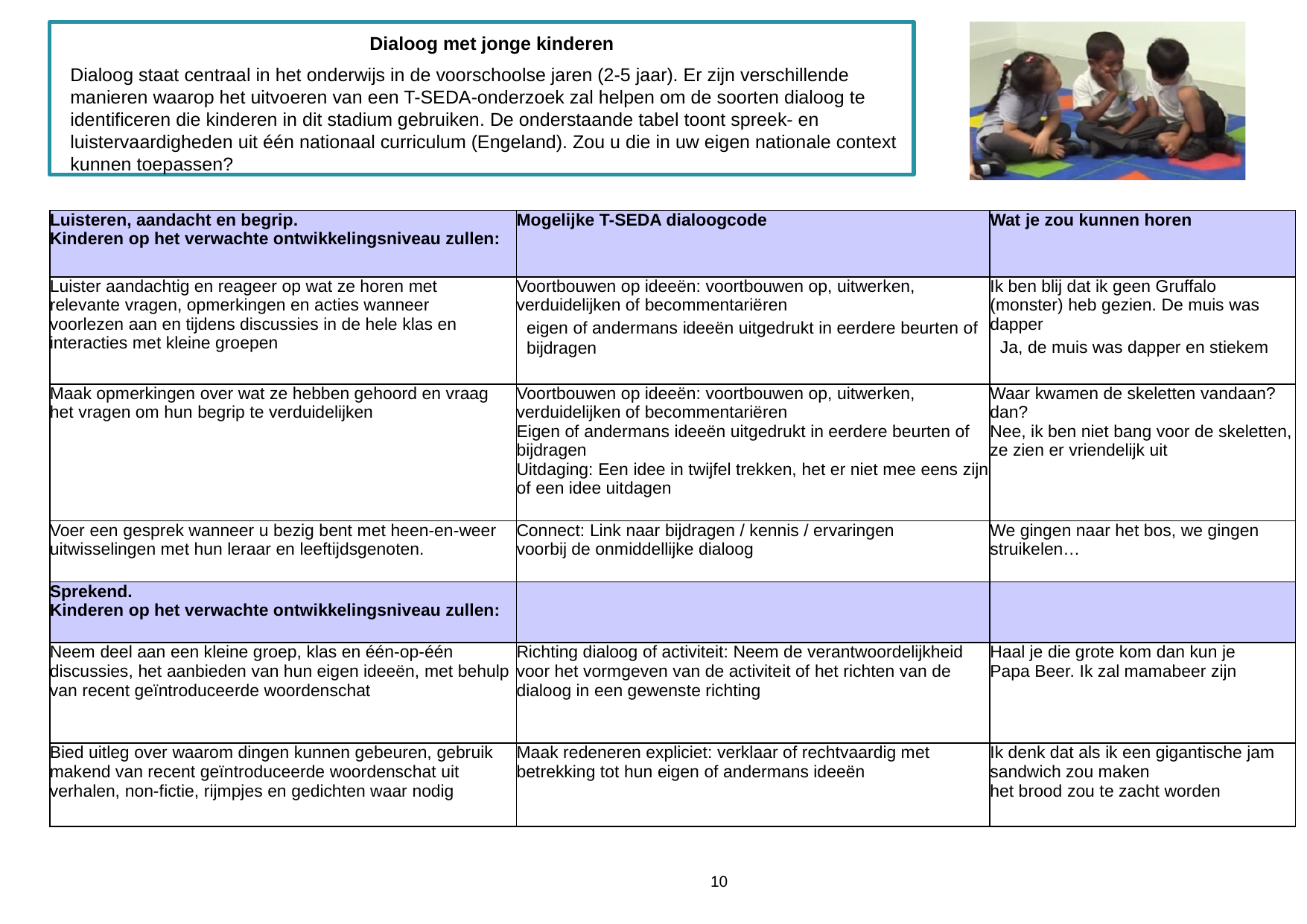

Dialoog met jonge kinderen
Dialoog staat centraal in het onderwijs in de voorschoolse jaren (2-5 jaar). Er zijn verschillende manieren waarop het uitvoeren van een T-SEDA-onderzoek zal helpen om de soorten dialoog te identificeren die kinderen in dit stadium gebruiken. De onderstaande tabel toont spreek- en luistervaardigheden uit één nationaal curriculum (Engeland). Zou u die in uw eigen nationale context kunnen toepassen?

| Luisteren, aandacht en begrip. Kinderen op het verwachte ontwikkelingsniveau zullen: | Mogelijke T-SEDA dialoogcode | Wat je zou kunnen horen |
| --- | --- | --- |
| Luister aandachtig en reageer op wat ze horen met relevante vragen, opmerkingen en acties wanneer voorlezen aan en tijdens discussies in de hele klas en interacties met kleine groepen | Voortbouwen op ideeën: voortbouwen op, uitwerken, verduidelijken of becommentariëren eigen of andermans ideeën uitgedrukt in eerdere beurten of bijdragen | Ik ben blij dat ik geen Gruffalo (monster) heb gezien. De muis was dapper Ja, de muis was dapper en stiekem |
| Maak opmerkingen over wat ze hebben gehoord en vraag het vragen om hun begrip te verduidelijken | Voortbouwen op ideeën: voortbouwen op, uitwerken, verduidelijken of becommentariëren Eigen of andermans ideeën uitgedrukt in eerdere beurten of bijdragen Uitdaging: Een idee in twijfel trekken, het er niet mee eens zijn of een idee uitdagen | Waar kwamen de skeletten vandaan? dan? Nee, ik ben niet bang voor de skeletten, ze zien er vriendelijk uit |
| Voer een gesprek wanneer u bezig bent met heen-en-weer uitwisselingen met hun leraar en leeftijdsgenoten. | Connect: Link naar bijdragen / kennis / ervaringen voorbij de onmiddellijke dialoog | We gingen naar het bos, we gingen struikelen… |
| Sprekend. Kinderen op het verwachte ontwikkelingsniveau zullen: |  |  |
| Neem deel aan een kleine groep, klas en één-op-één discussies, het aanbieden van hun eigen ideeën, met behulp van recent geïntroduceerde woordenschat | Richting dialoog of activiteit: Neem de verantwoordelijkheid voor het vormgeven van de activiteit of het richten van de dialoog in een gewenste richting | Haal je die grote kom dan kun je Papa Beer. Ik zal mamabeer zijn |
| Bied uitleg over waarom dingen kunnen gebeuren, gebruik makend van recent geïntroduceerde woordenschat uit verhalen, non-fictie, rijmpjes en gedichten waar nodig | Maak redeneren expliciet: verklaar of rechtvaardig met betrekking tot hun eigen of andermans ideeën | Ik denk dat als ik een gigantische jam sandwich zou maken het brood zou te zacht worden |
10